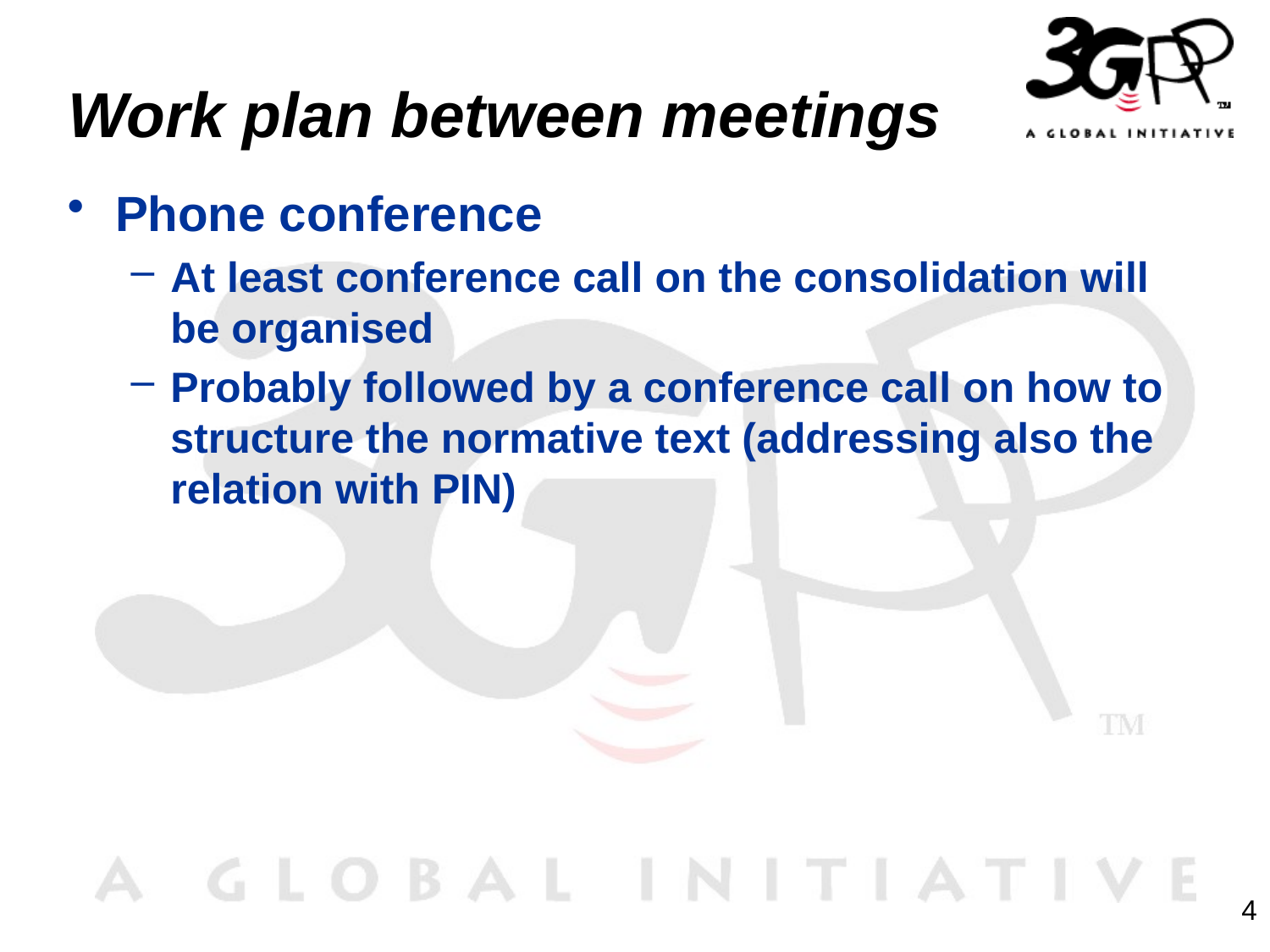

# Work plan between meetings
Phone conference
At least conference call on the consolidation will be organised
Probably followed by a conference call on how to structure the normative text (addressing also the relation with PIN)

4